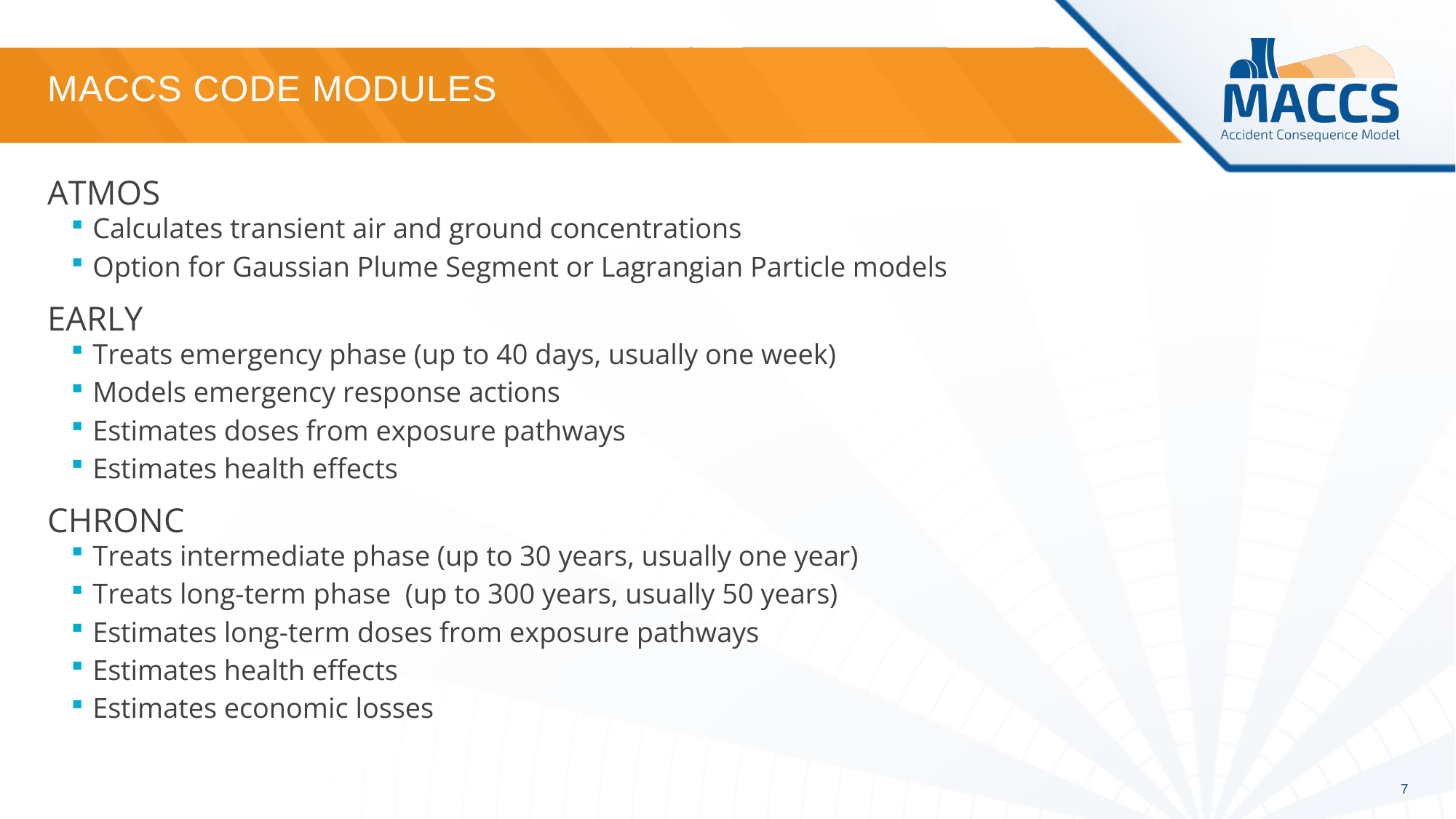

# MACCS Code Modules
ATMOS
Calculates transient air and ground concentrations
Option for Gaussian Plume Segment or Lagrangian Particle models
EARLY
Treats emergency phase (up to 40 days, usually one week)
Models emergency response actions
Estimates doses from exposure pathways
Estimates health effects
CHRONC
Treats intermediate phase (up to 30 years, usually one year)
Treats long-term phase  (up to 300 years, usually 50 years)
Estimates long-term doses from exposure pathways
Estimates health effects
Estimates economic losses
7